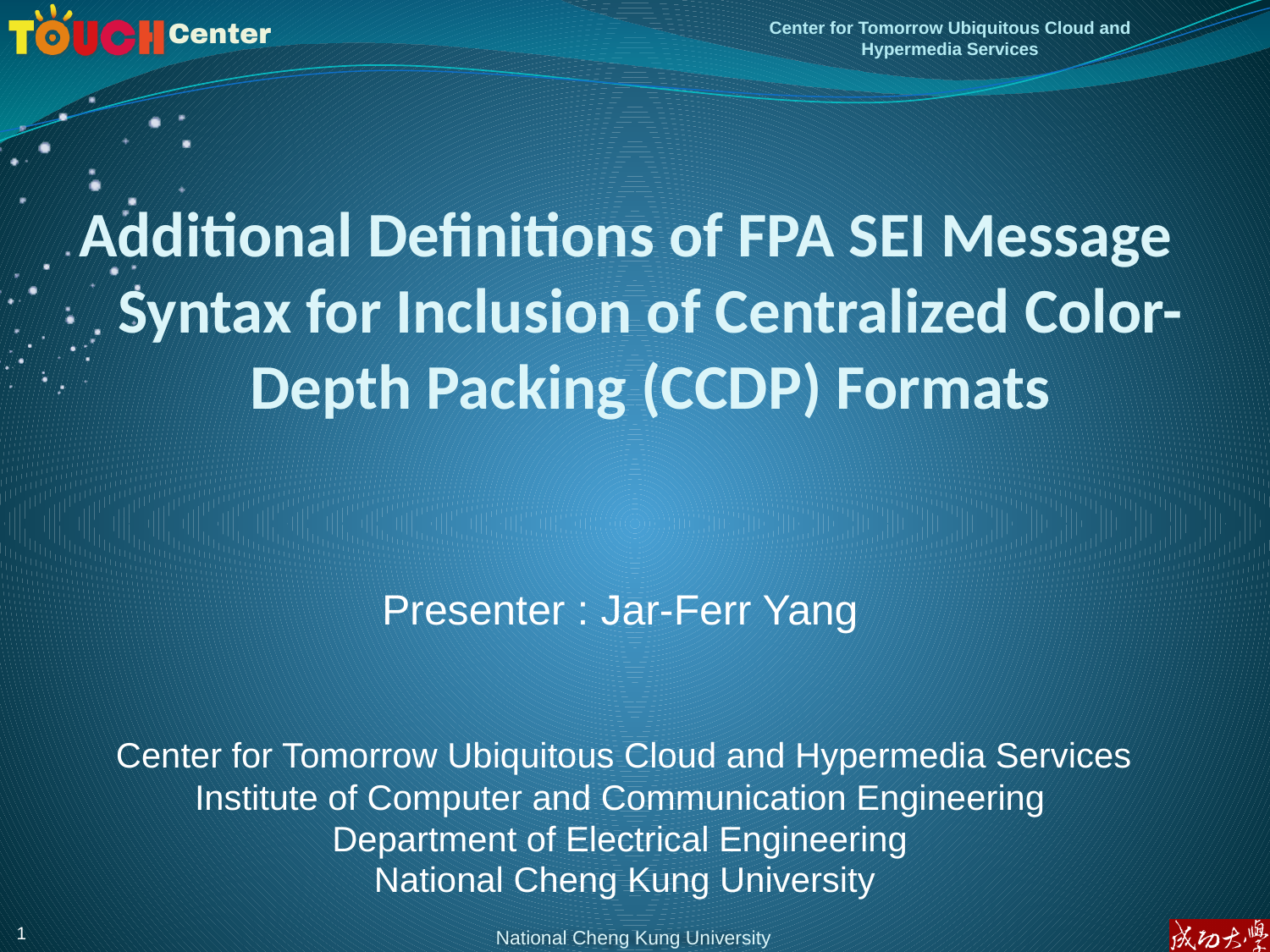

# Additional Definitions of FPA SEI Message Syntax for Inclusion of Centralized Color-Depth Packing (CCDP) Formats
Presenter : Jar-Ferr Yang

 Center for Tomorrow Ubiquitous Cloud and Hypermedia Services
Institute of Computer and Communication Engineering
Department of Electrical Engineering
 National Cheng Kung University